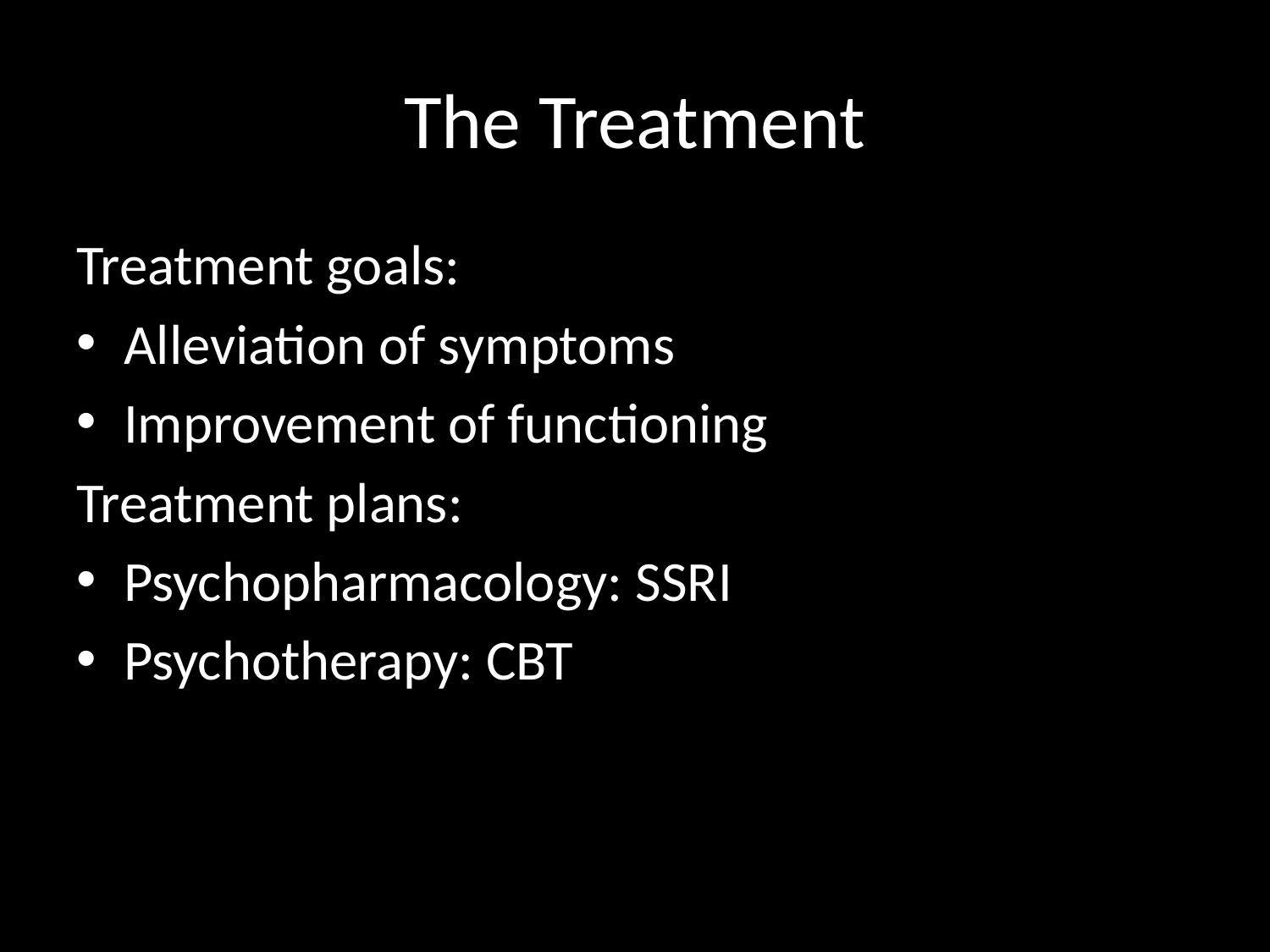

# The Treatment
Treatment goals:
Alleviation of symptoms
Improvement of functioning
Treatment plans:
Psychopharmacology: SSRI
Psychotherapy: CBT